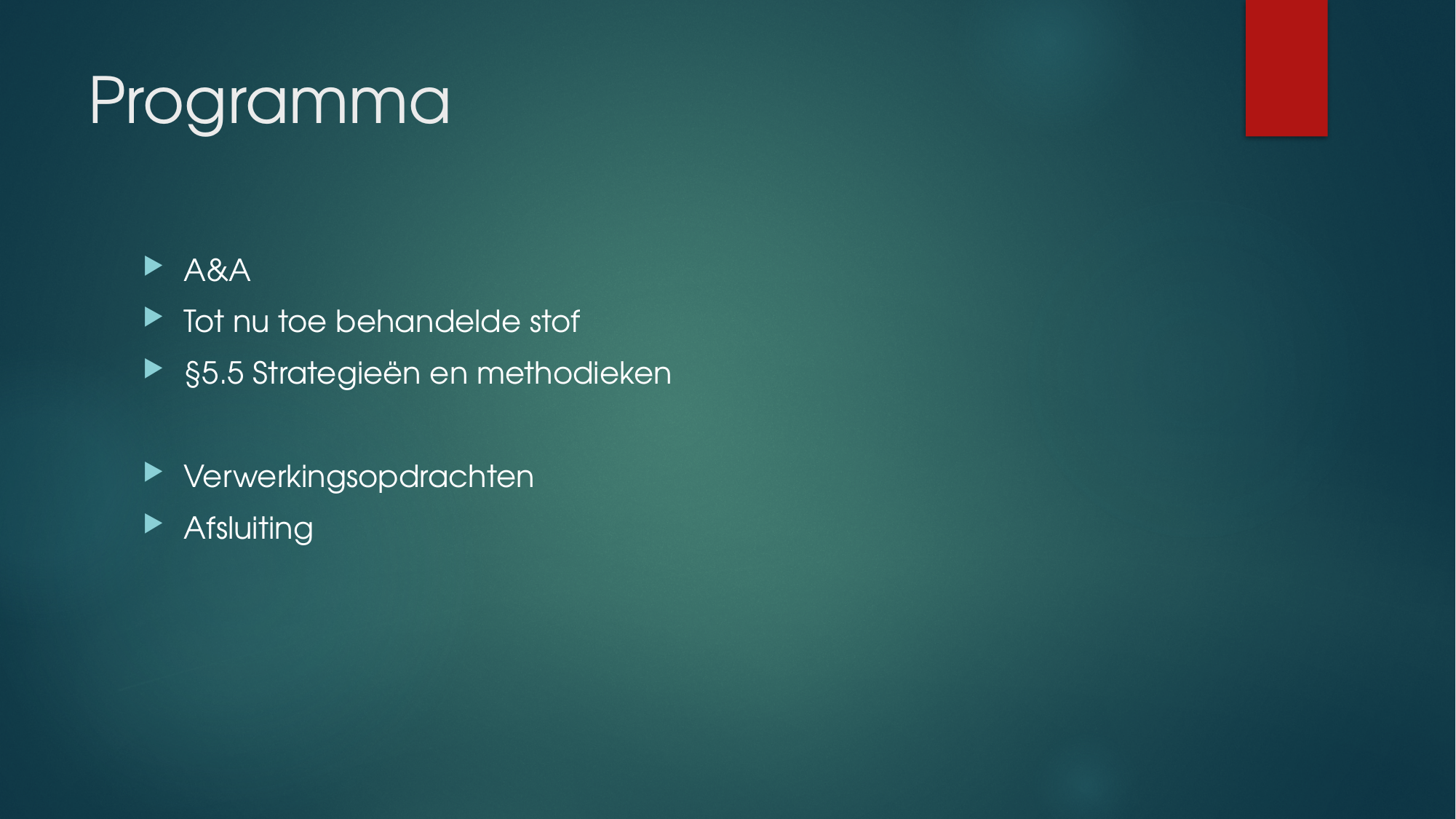

# Programma
A&A
Tot nu toe behandelde stof
§5.5 Strategieën en methodieken

Verwerkingsopdrachten
Afsluiting